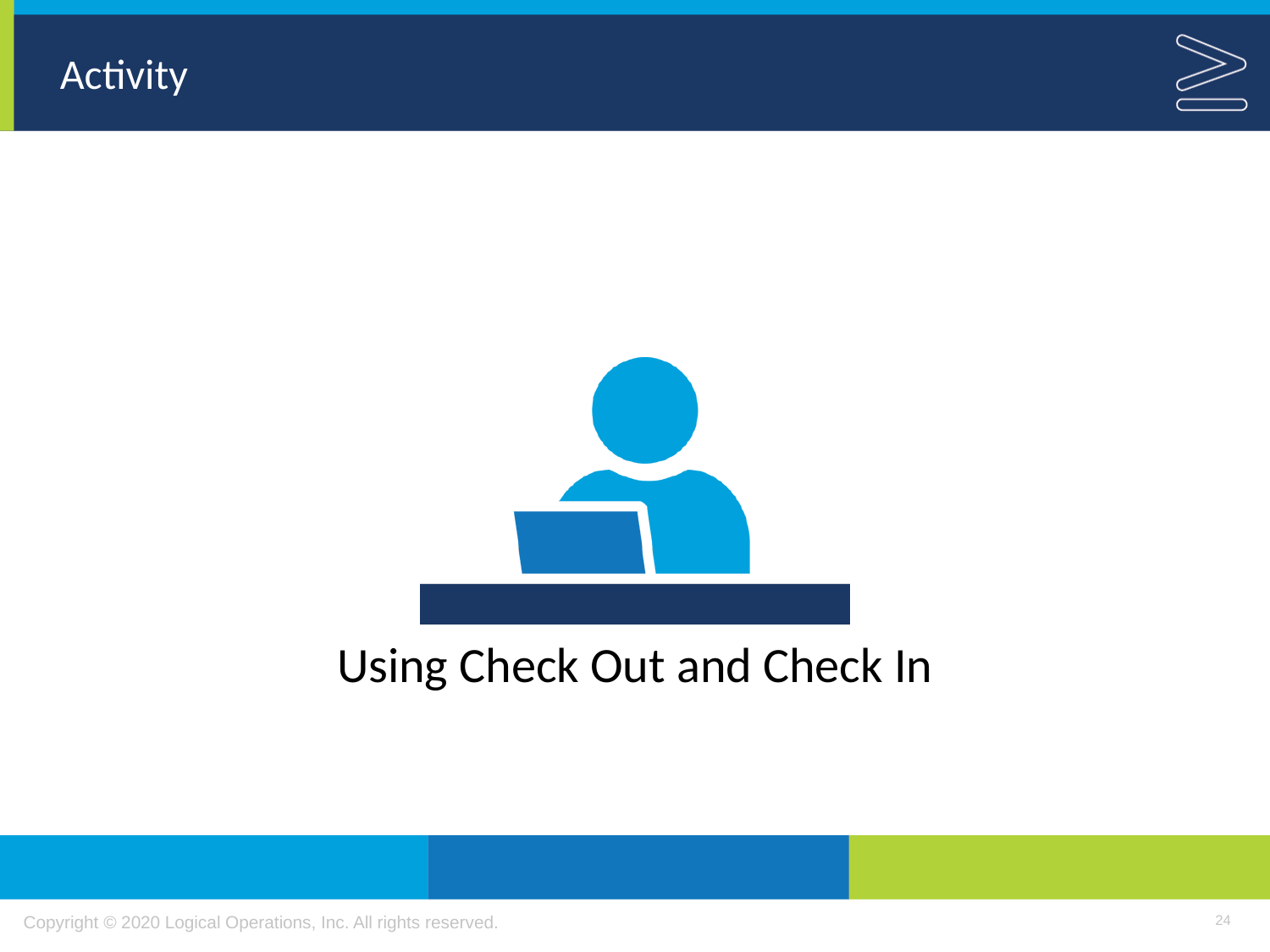

Using Check Out and Check In
24